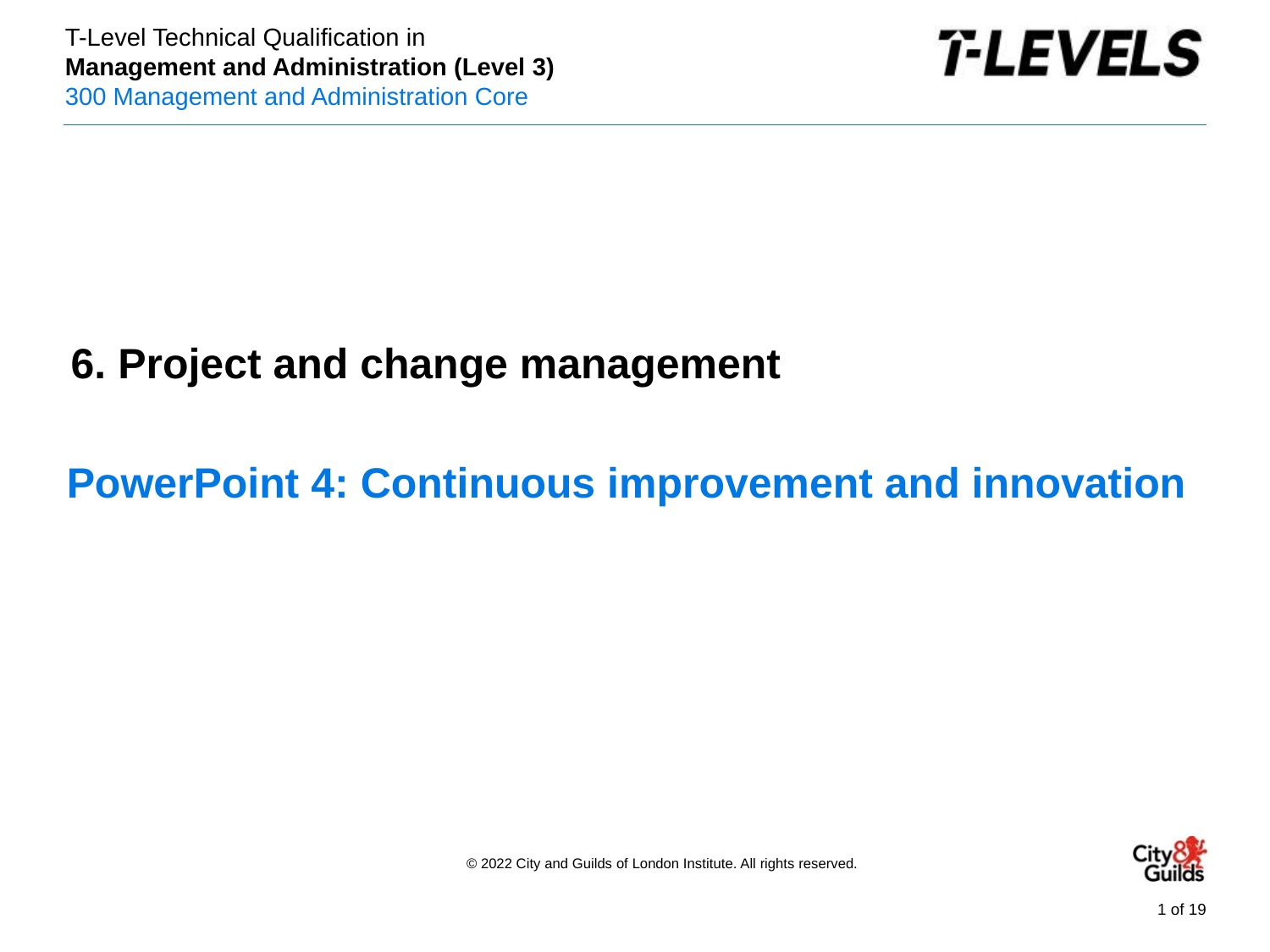

PowerPoint presentation
6. Project and change management
# PowerPoint 4: Continuous improvement and innovation